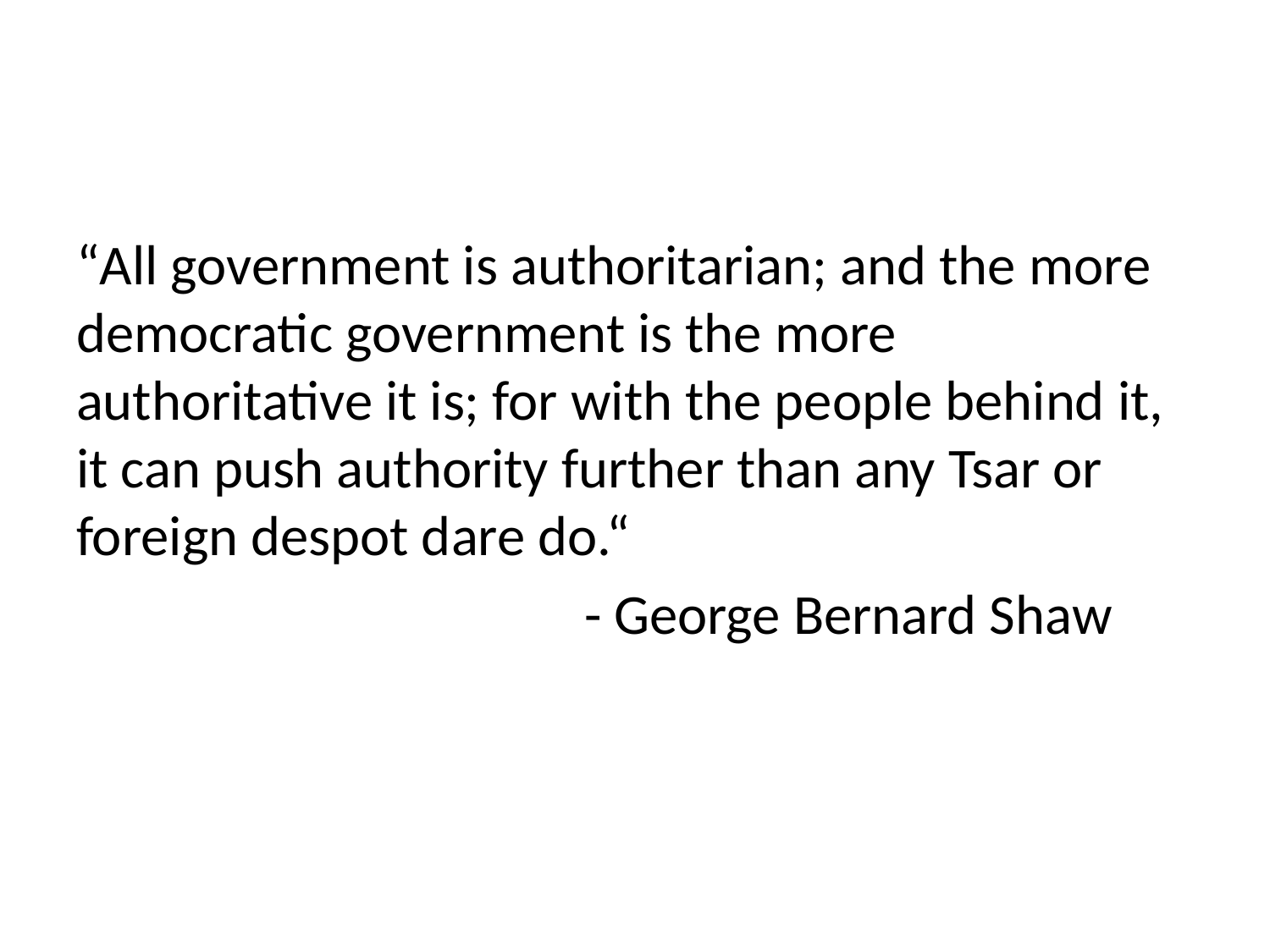

#
“All government is authoritarian; and the more democratic government is the more authoritative it is; for with the people behind it, it can push authority further than any Tsar or foreign despot dare do.“
				- George Bernard Shaw